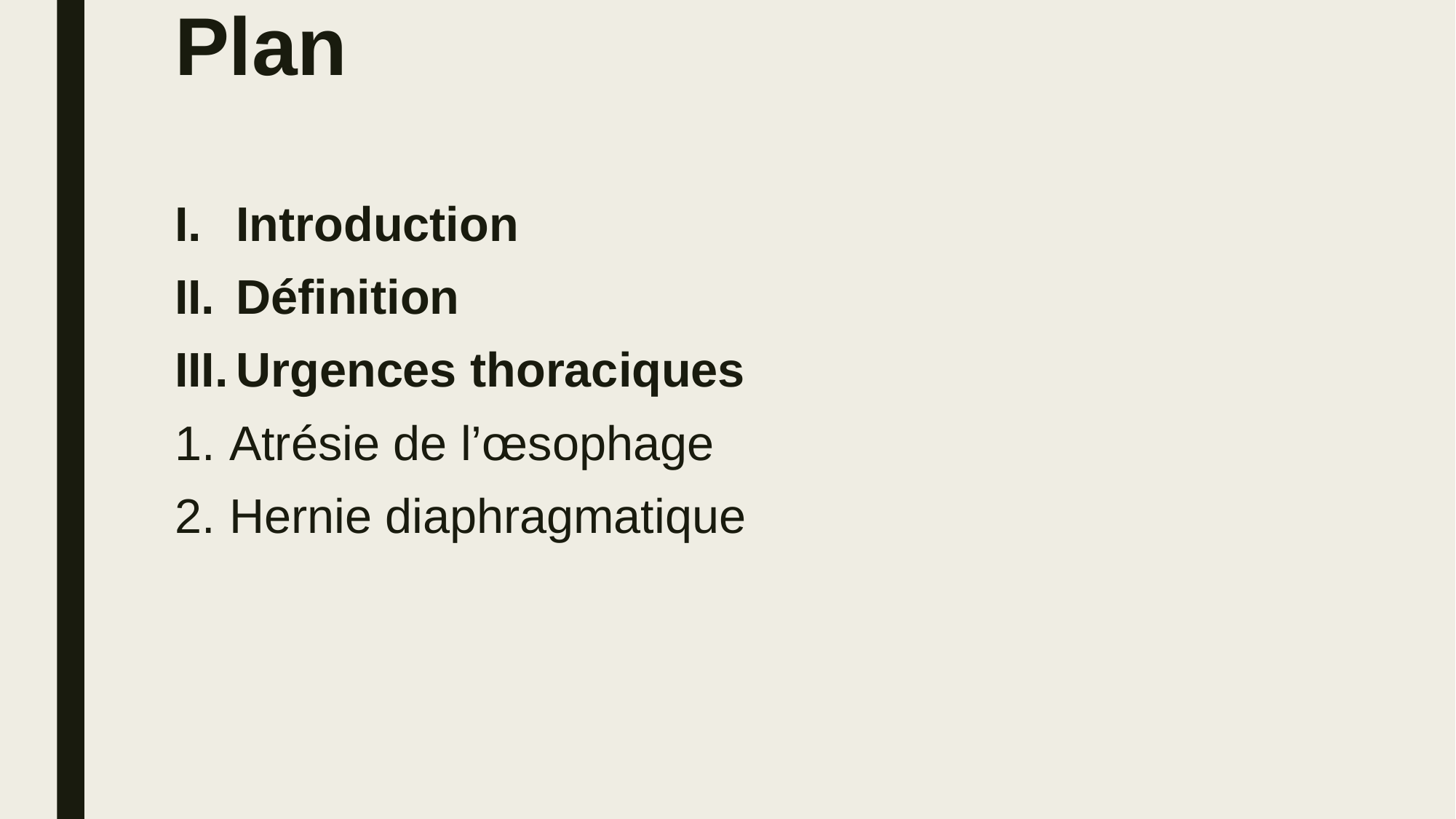

# Plan
Introduction
Définition
Urgences thoraciques
Atrésie de l’œsophage
Hernie diaphragmatique